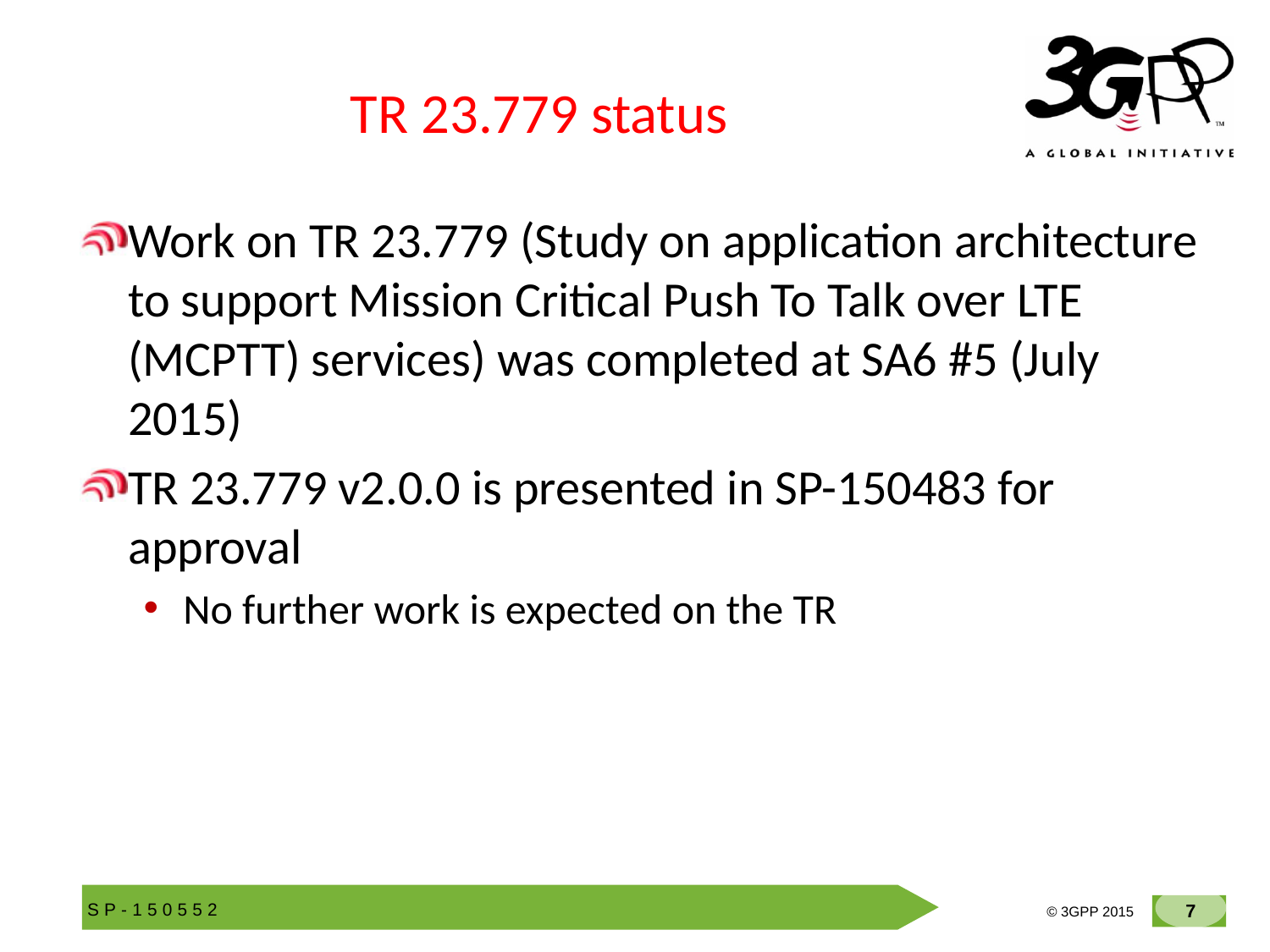

# TR 23.779 status
Work on TR 23.779 (Study on application architecture to support Mission Critical Push To Talk over LTE (MCPTT) services) was completed at SA6 #5 (July 2015)
TR 23.779 v2.0.0 is presented in SP-150483 for approval
No further work is expected on the TR